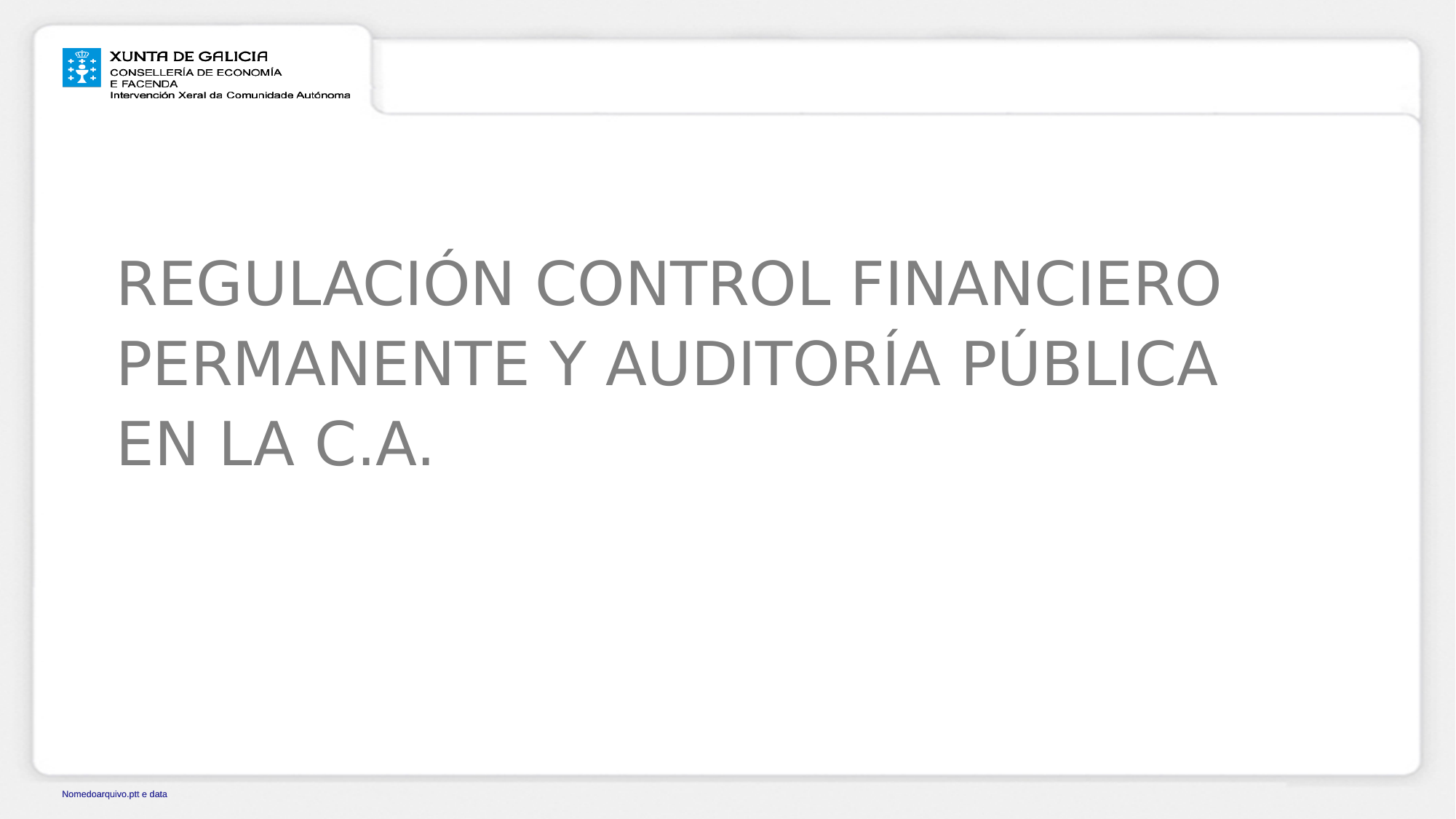

REGULACIÓN CONTROL FINANCIERO PERMANENTE Y AUDITORÍA PÚBLICA EN LA C.A.